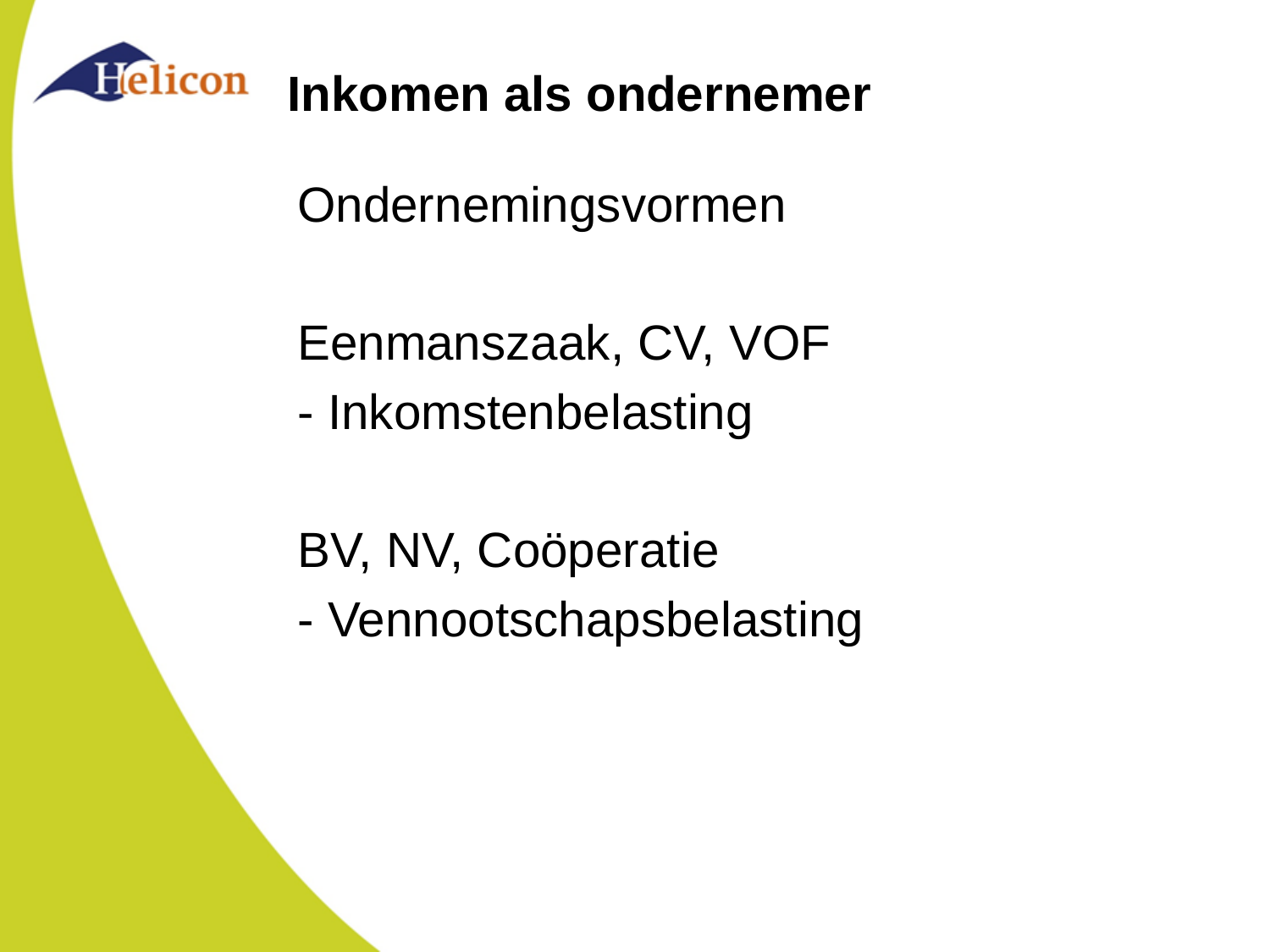

# Inkomen als ondernemer
Ondernemingsvormen

Eenmanszaak, CV, VOF
- Inkomstenbelasting

BV, NV, Coöperatie
- Vennootschapsbelasting